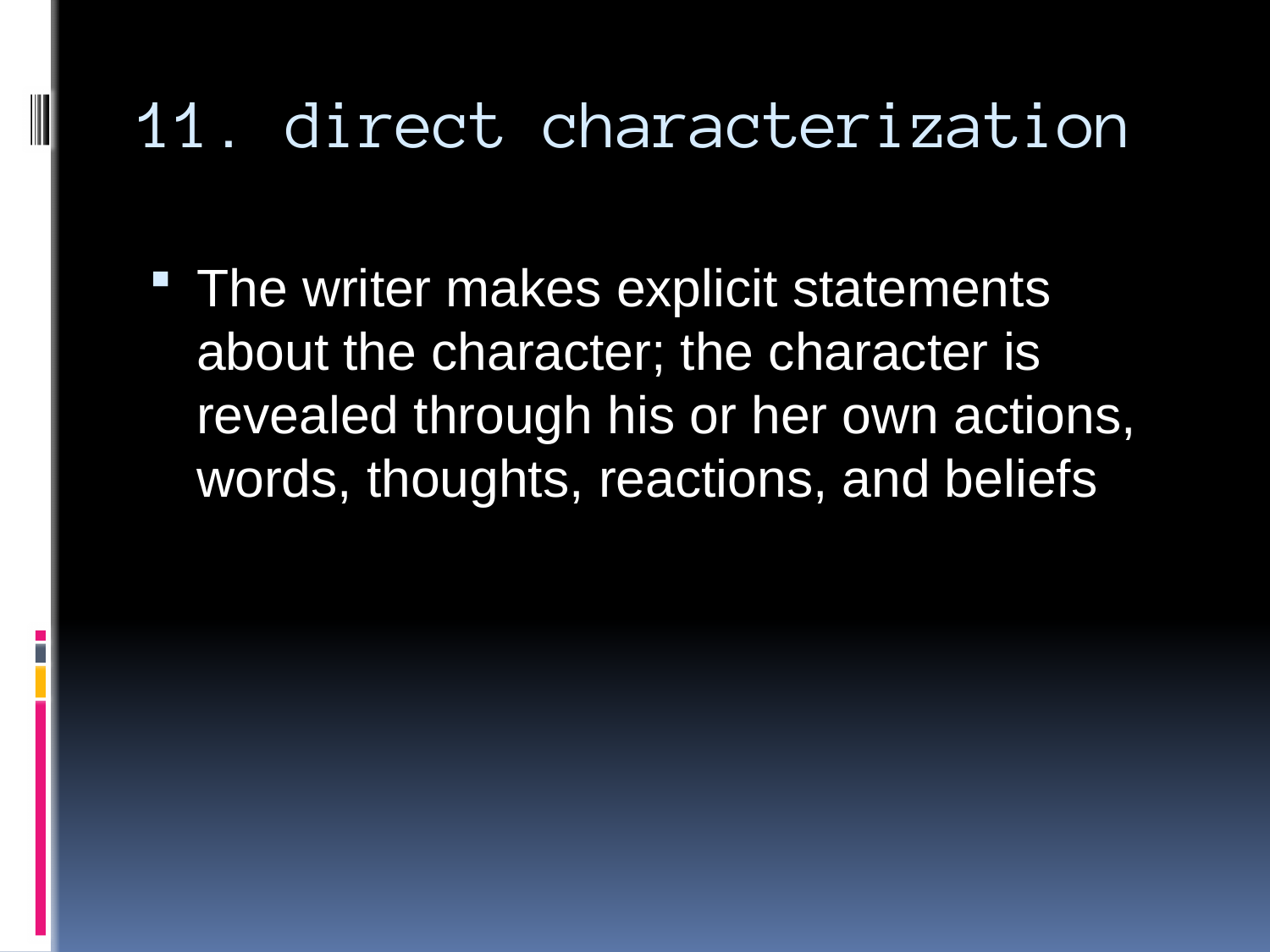

# 11. direct characterization
The writer makes explicit statements about the character; the character is revealed through his or her own actions, words, thoughts, reactions, and beliefs